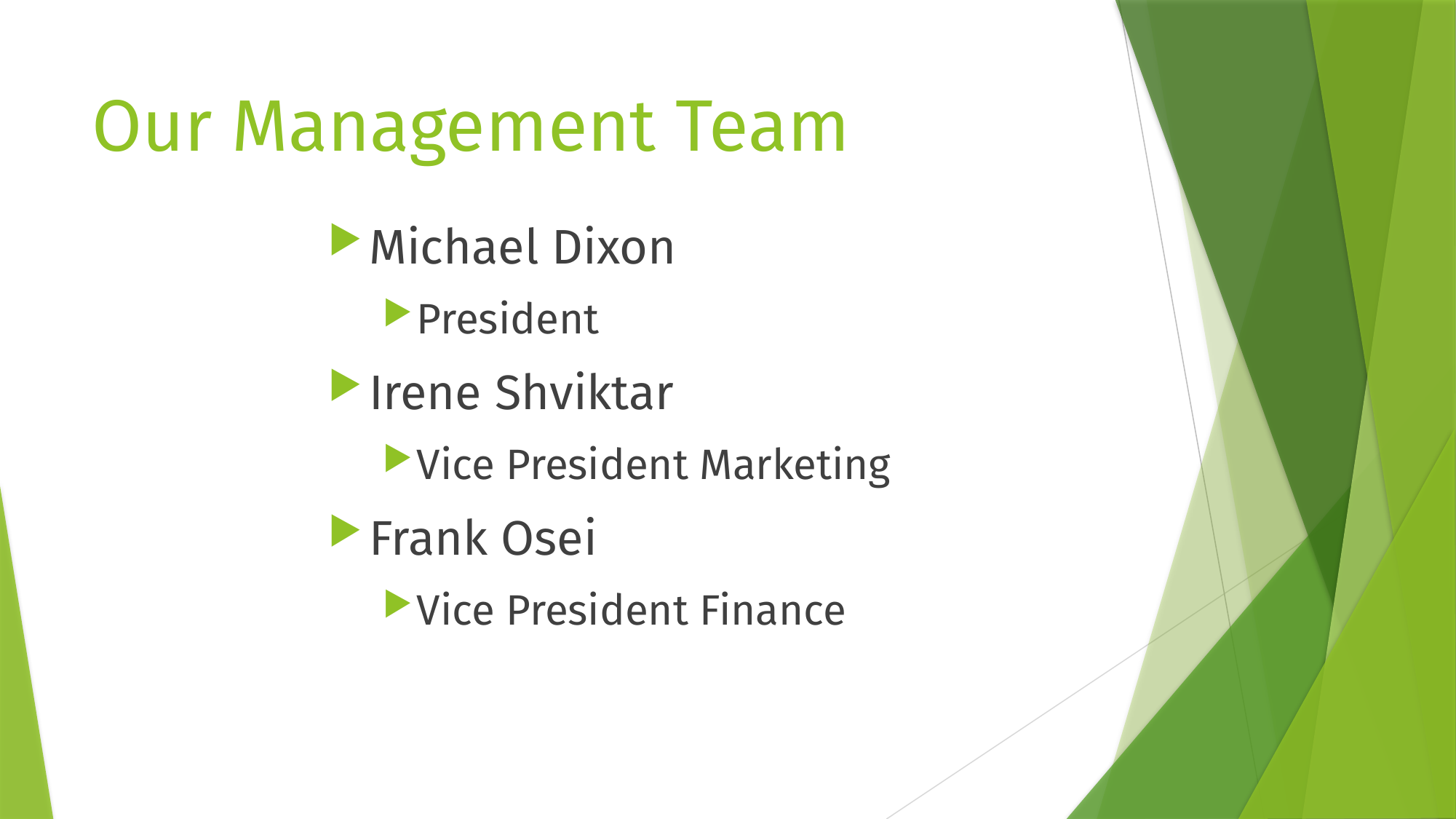

# Our Management Team
Michael Dixon
President
Irene Shviktar
Vice President Marketing
Frank Osei
Vice President Finance